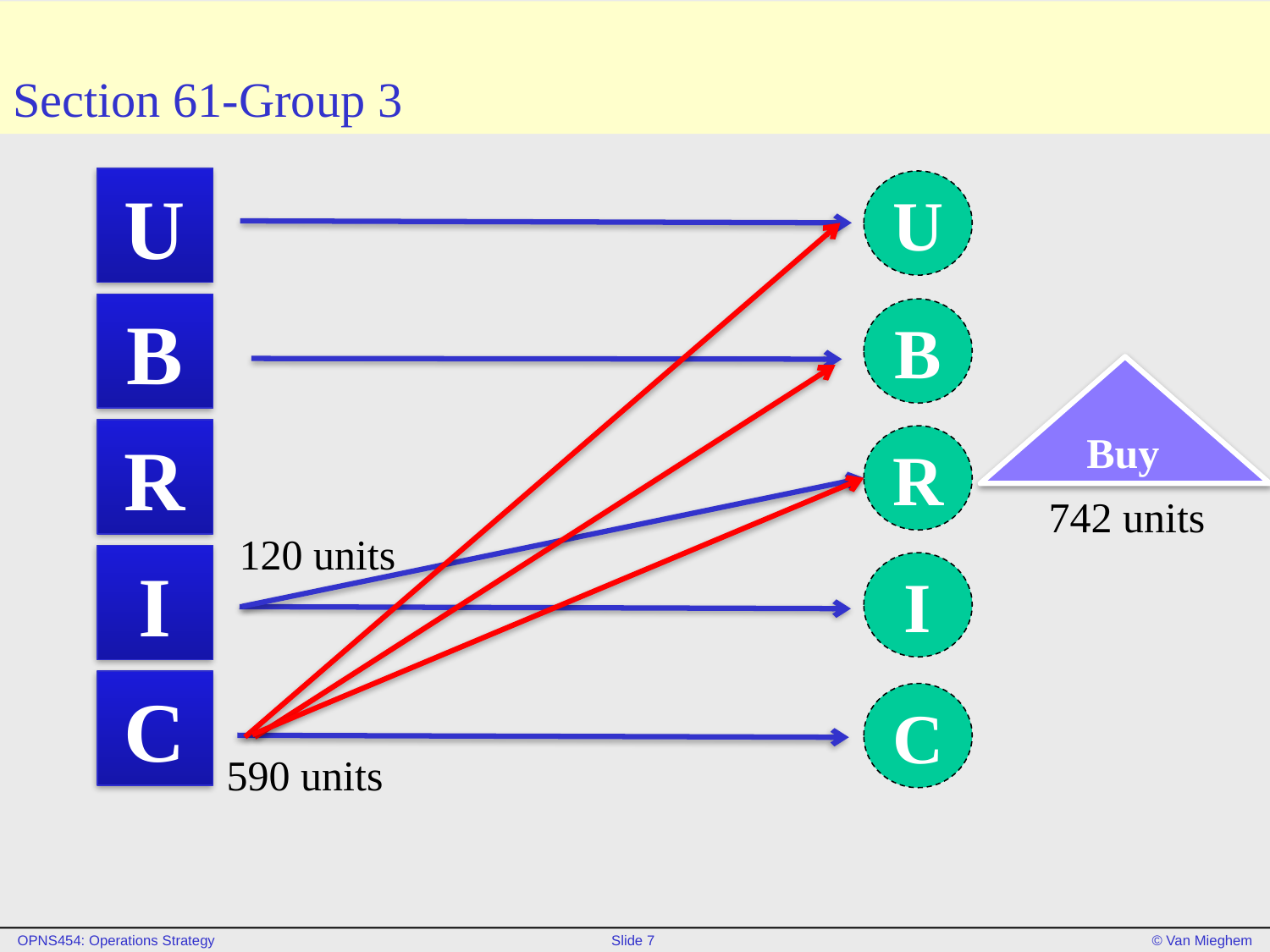

# Section 61-Group 3
U
U
B
B
  Buy
742 units
R
R
120 units
I
I
C
C
590 units